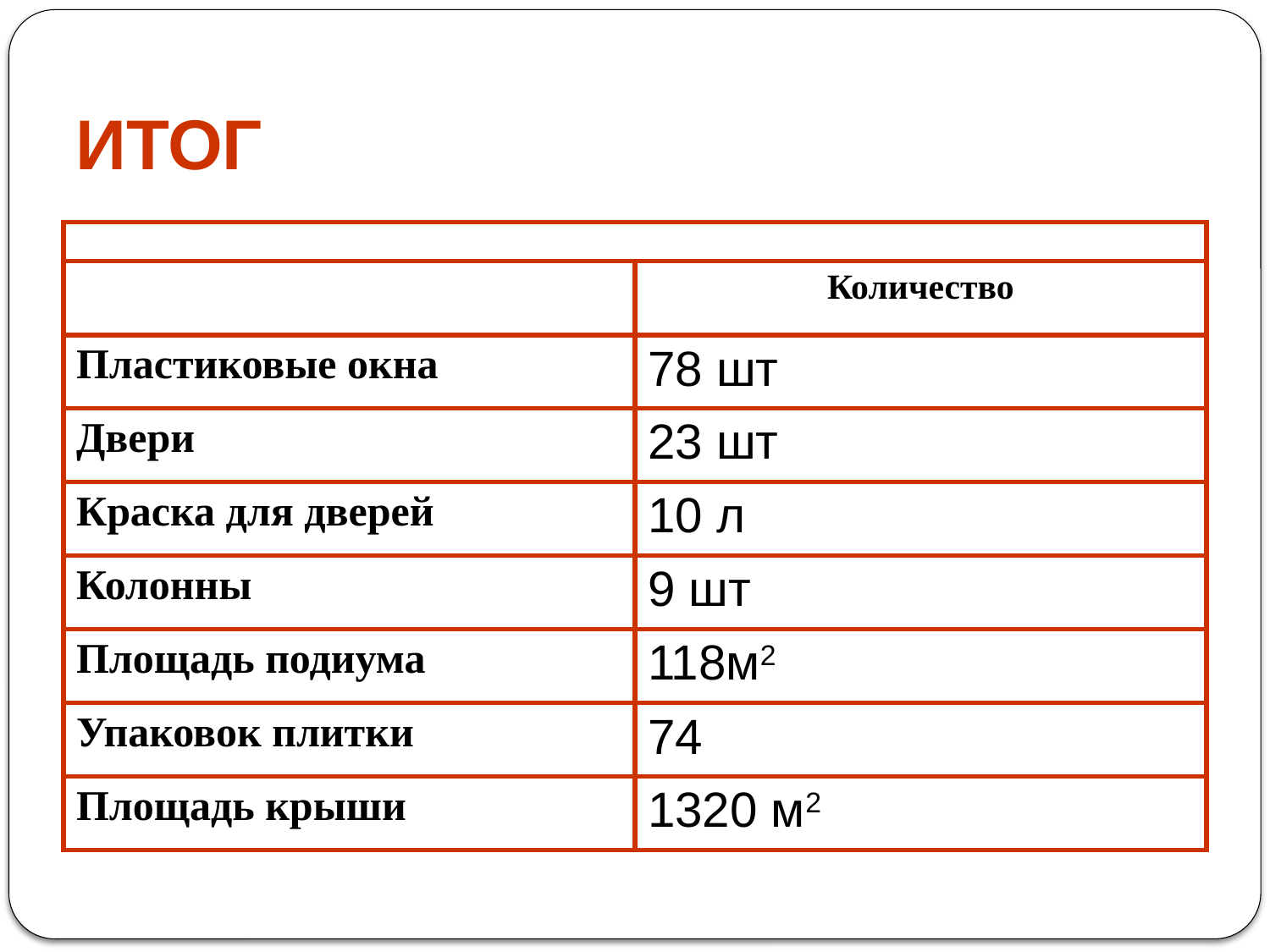

# ИТОГ
|  |  |
| --- | --- |
|  | Количество |
| Пластиковые окна | 78 шт |
| Двери | 23 шт |
| Краска для дверей | 10 л |
| Колонны | 9 шт |
| Площадь подиума | 118м2 |
| Упаковок плитки | 74 |
| Площадь крыши | 1320 м2 |